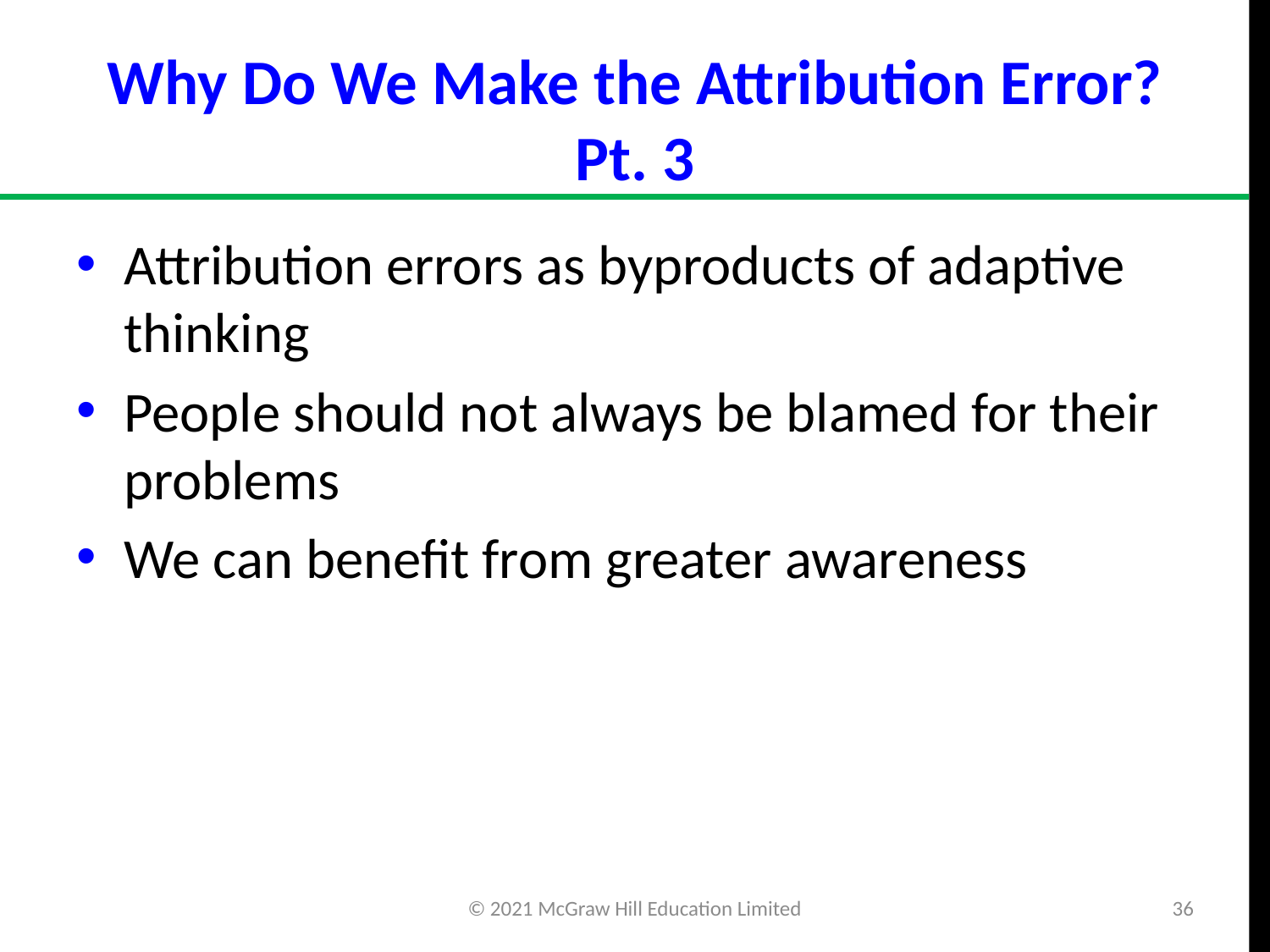

# Why Do We Make the Attribution Error? Pt. 3
Attribution errors as byproducts of adaptive thinking
People should not always be blamed for their problems
We can benefit from greater awareness

© 2021 McGraw Hill Education Limited
36